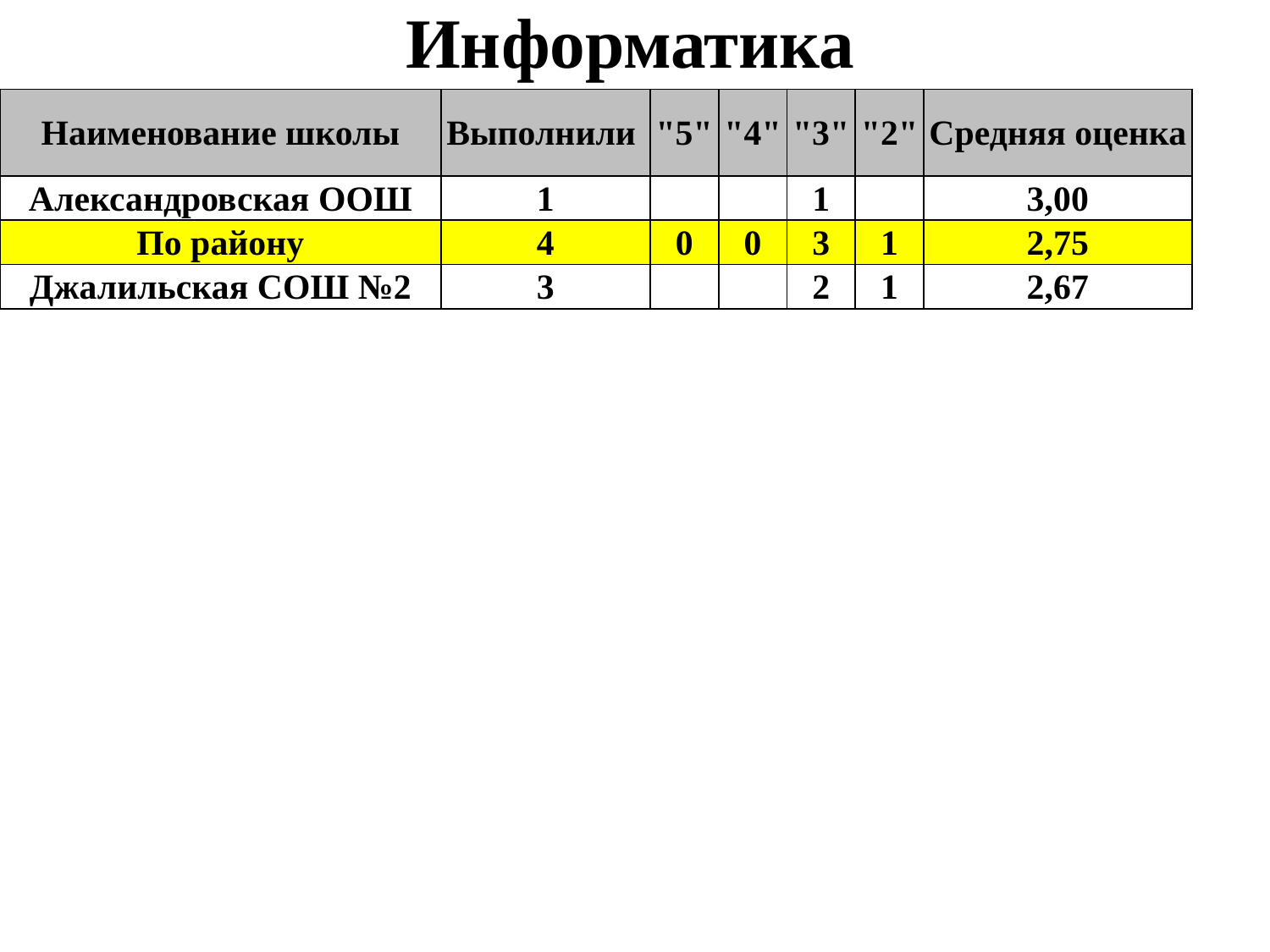

# Информатика
| Наименование школы | Выполнили | "5" | "4" | "3" | "2" | Средняя оценка |
| --- | --- | --- | --- | --- | --- | --- |
| Александровская ООШ | 1 |  |  | 1 |  | 3,00 |
| По району | 4 | 0 | 0 | 3 | 1 | 2,75 |
| Джалильская СОШ №2 | 3 |  |  | 2 | 1 | 2,67 |